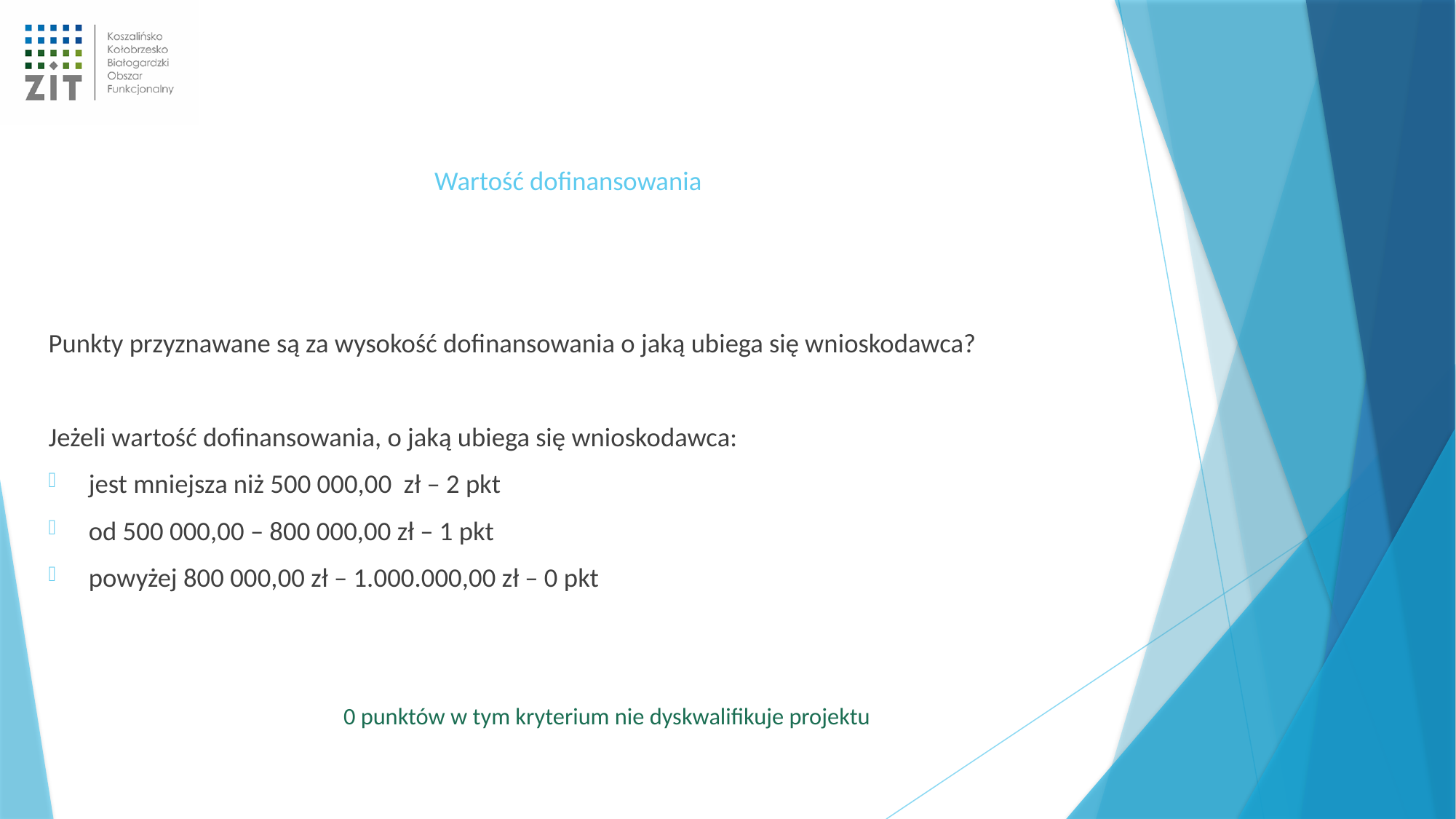

# Wartość dofinansowania

Punkty przyznawane są za wysokość dofinansowania o jaką ubiega się wnioskodawca?

Jeżeli wartość dofinansowania, o jaką ubiega się wnioskodawca:
jest mniejsza niż 500 000,00  zł – 2 pkt
od 500 000,00 – 800 000,00 zł – 1 pkt
powyżej 800 000,00 zł – 1.000.000,00 zł – 0 pkt

0 punktów w tym kryterium nie dyskwalifikuje projektu